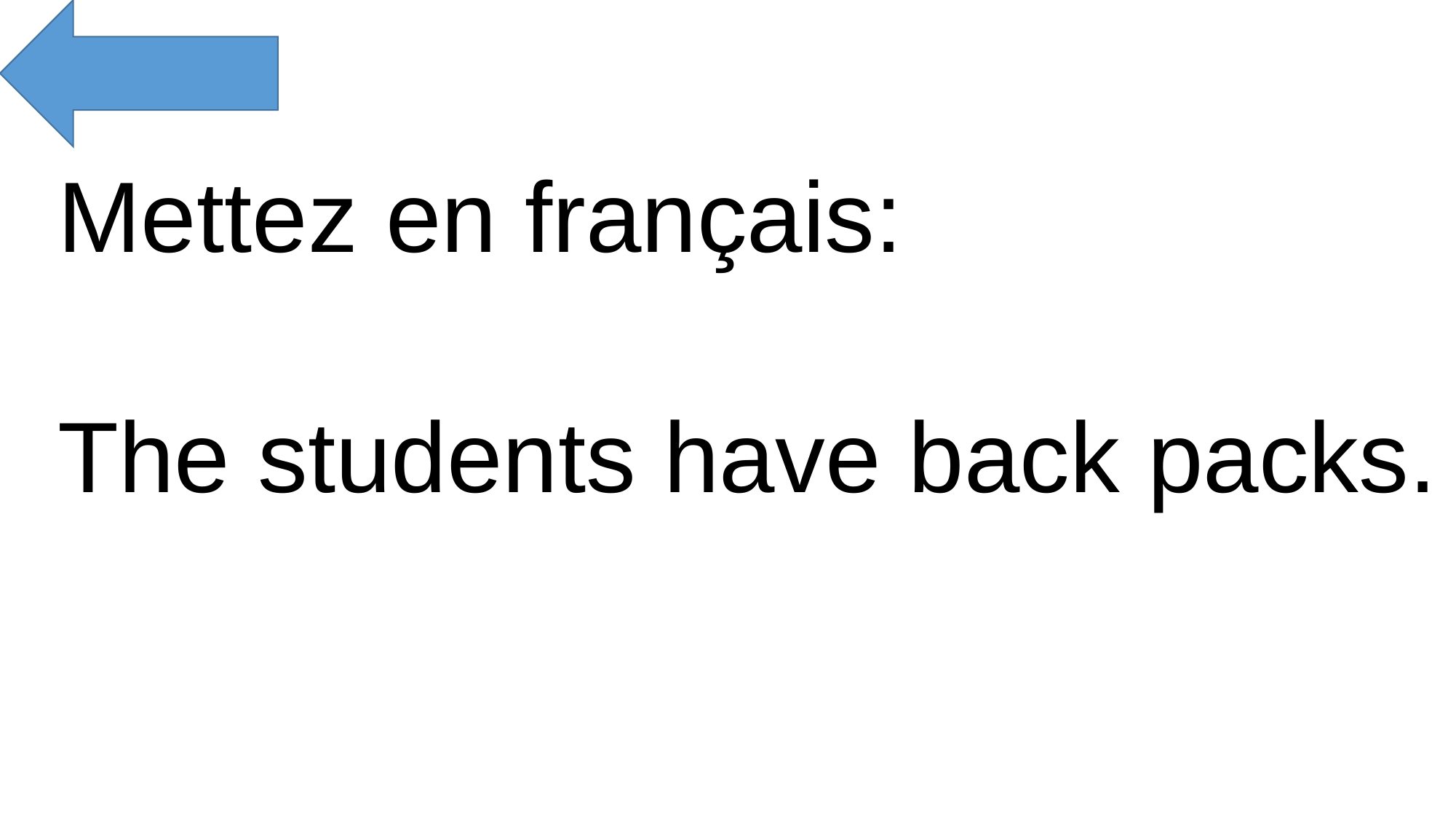

Mettez en français:

The students have back packs.